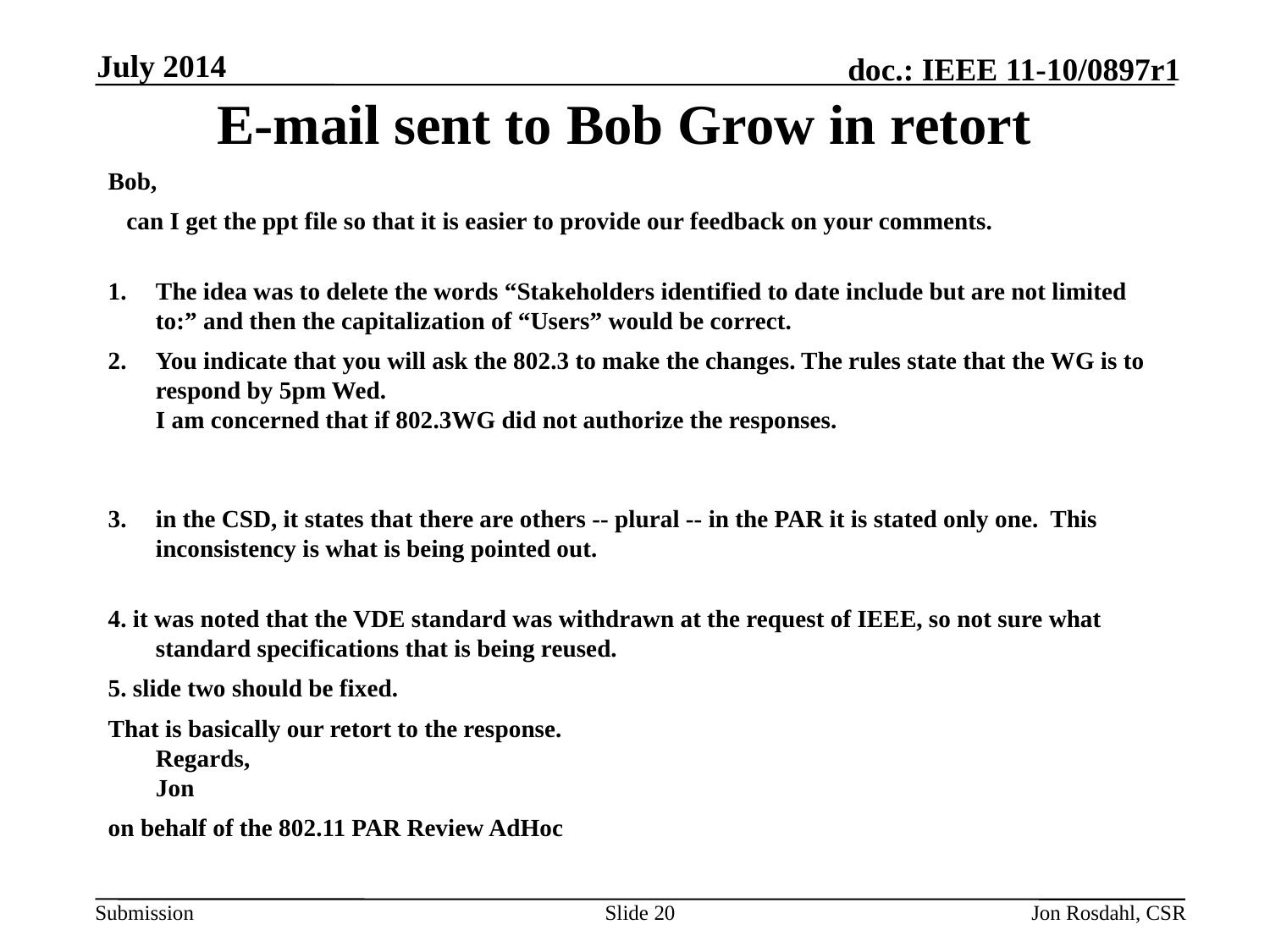

July 2014
# E-mail sent to Bob Grow in retort
Bob,
   can I get the ppt file so that it is easier to provide our feedback on your comments.
The idea was to delete the words “Stakeholders identified to date include but are not limited to:” and then the capitalization of “Users” would be correct.
You indicate that you will ask the 802.3 to make the changes. The rules state that the WG is to respond by 5pm Wed.
I am concerned that if 802.3WG did not authorize the responses.
in the CSD, it states that there are others -- plural -- in the PAR it is stated only one.  This inconsistency is what is being pointed out.
4. it was noted that the VDE standard was withdrawn at the request of IEEE, so not sure what standard specifications that is being reused.
5. slide two should be fixed.
That is basically our retort to the response.
Regards,
Jon
on behalf of the 802.11 PAR Review AdHoc
Slide 20
Jon Rosdahl, CSR